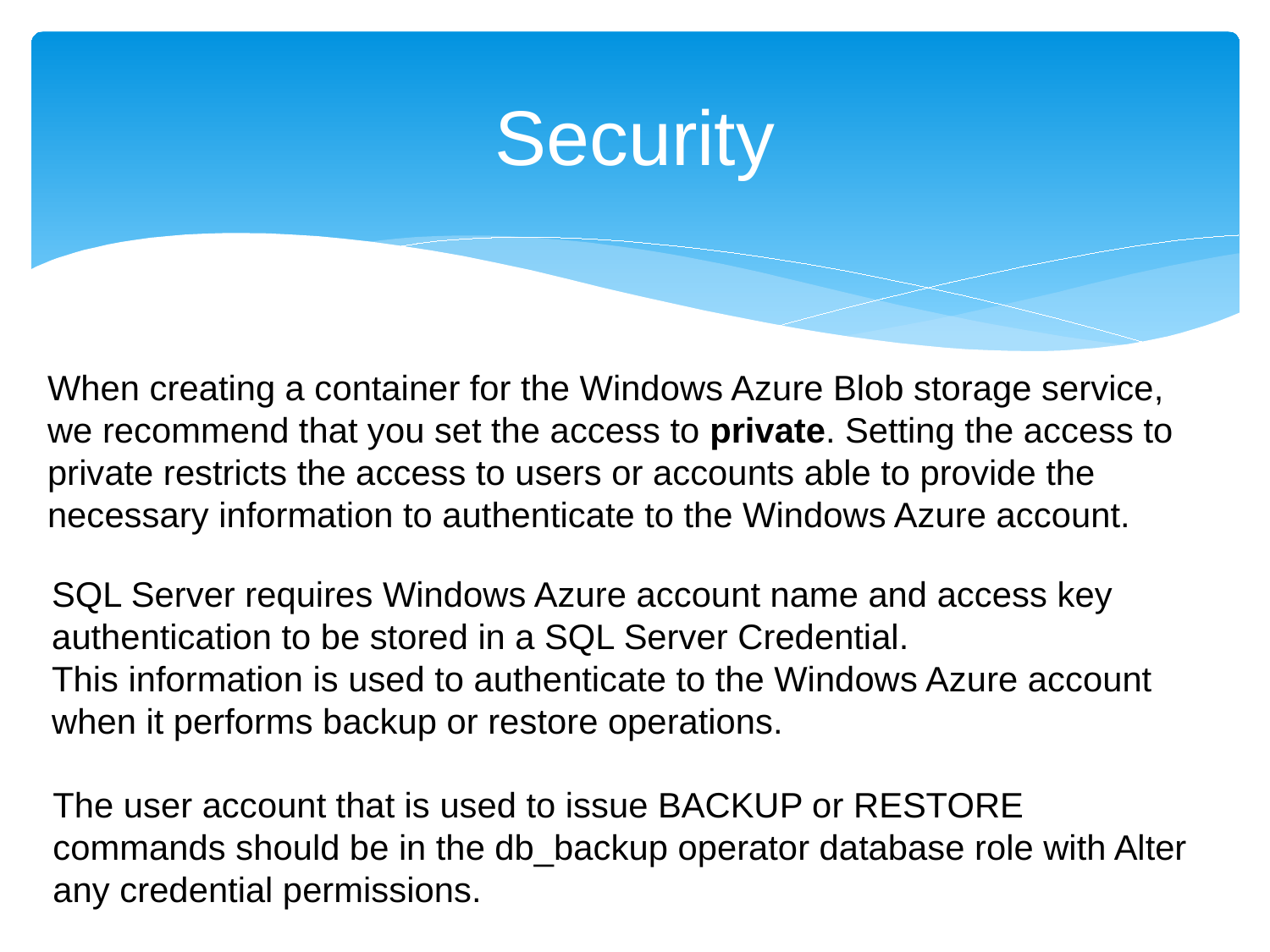

# Security
When creating a container for the Windows Azure Blob storage service, we recommend that you set the access to private. Setting the access to private restricts the access to users or accounts able to provide the necessary information to authenticate to the Windows Azure account.
SQL Server requires Windows Azure account name and access key authentication to be stored in a SQL Server Credential.
This information is used to authenticate to the Windows Azure account when it performs backup or restore operations.
The user account that is used to issue BACKUP or RESTORE commands should be in the db_backup operator database role with Alter any credential permissions.